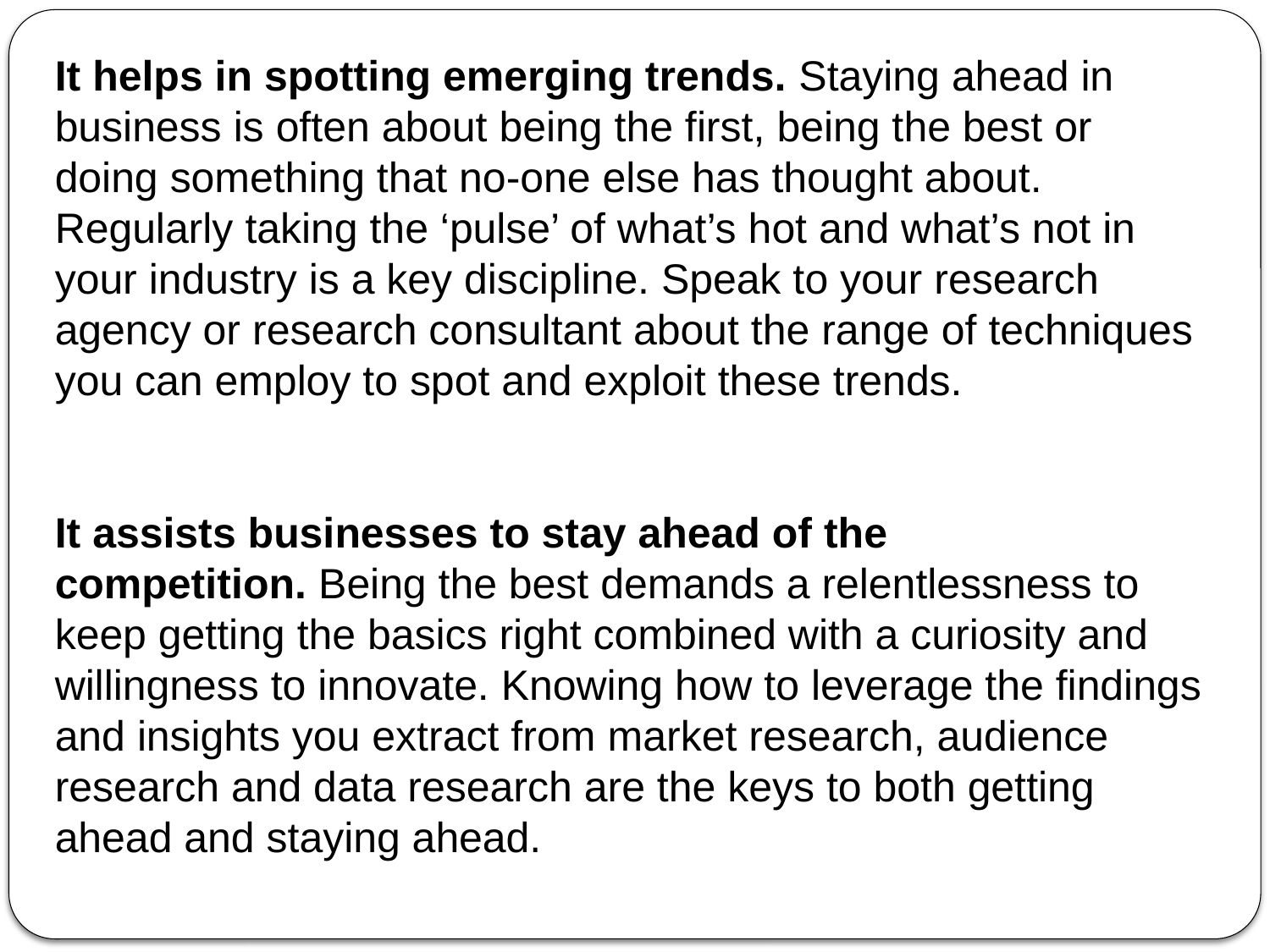

It helps in spotting emerging trends. Staying ahead in business is often about being the first, being the best or doing something that no-one else has thought about. Regularly taking the ‘pulse’ of what’s hot and what’s not in your industry is a key discipline. Speak to your research agency or research consultant about the range of techniques you can employ to spot and exploit these trends.

It assists businesses to stay ahead of the competition. Being the best demands a relentlessness to keep getting the basics right combined with a curiosity and willingness to innovate. Knowing how to leverage the findings and insights you extract from market research, audience research and data research are the keys to both getting ahead and staying ahead.